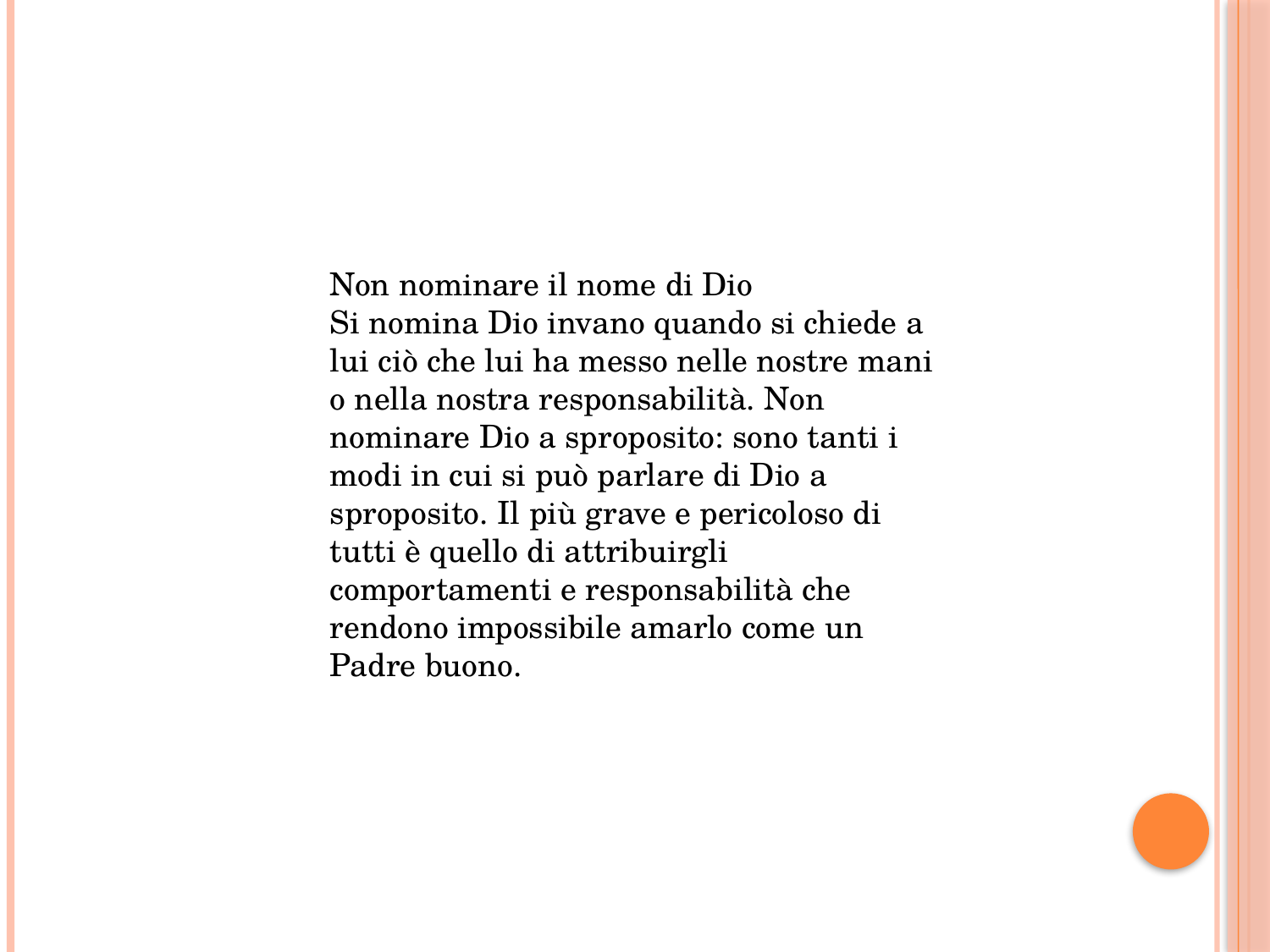

Non nominare il nome di Dio
Si nomina Dio invano quando si chiede a lui ciò che lui ha messo nelle nostre mani o nella nostra responsabilità. Non nominare Dio a sproposito: sono tanti i modi in cui si può parlare di Dio a sproposito. Il più grave e pericoloso di tutti è quello di attribuirgli comportamenti e responsabilità che rendono impossibile amarlo come un Padre buono.